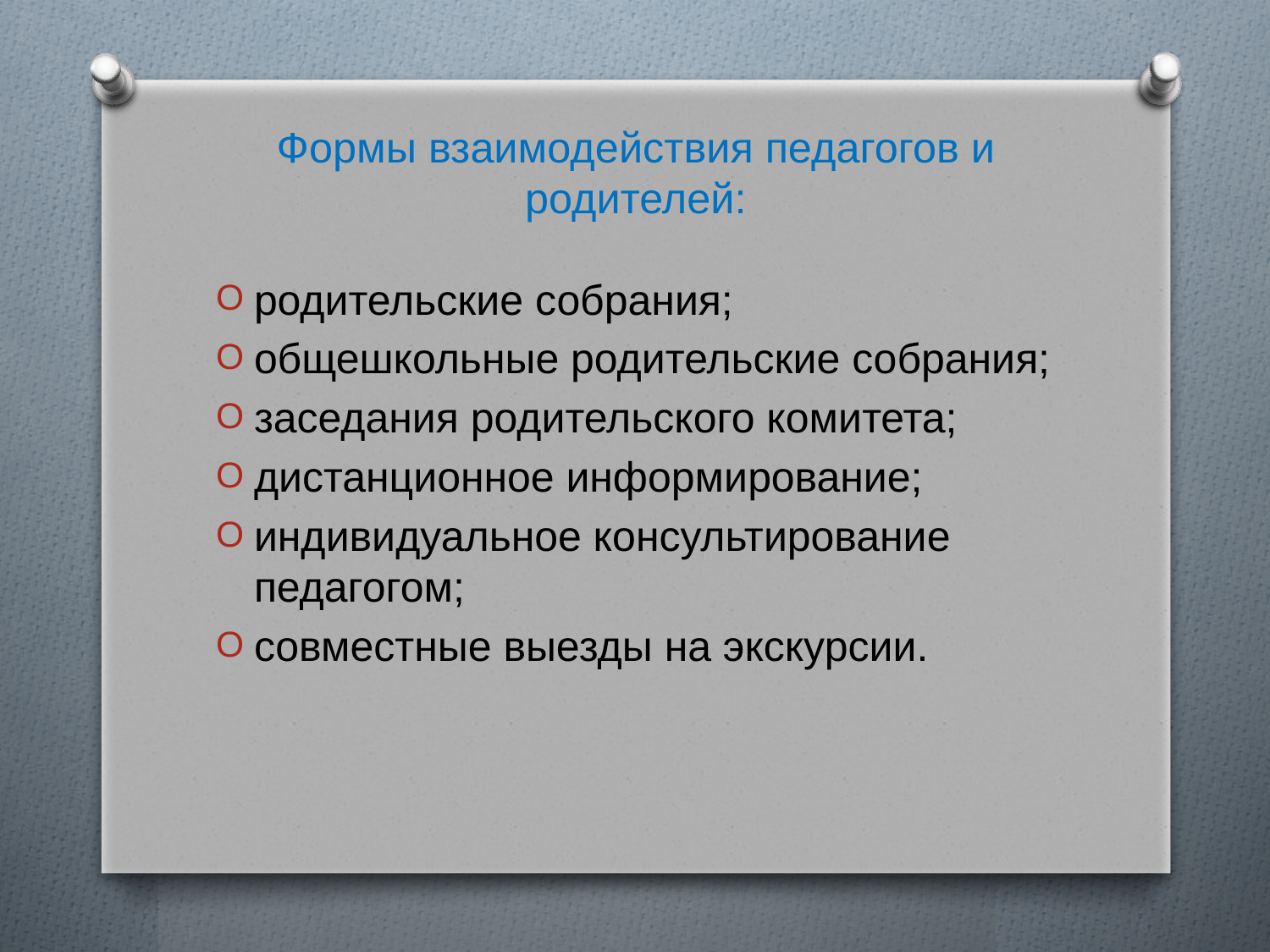

# Формы взаимодействия педагогов и родителей:
родительские собрания;
общешкольные родительские собрания;
заседания родительского комитета;
дистанционное информирование;
индивидуальное консультирование педагогом;
совместные выезды на экскурсии.